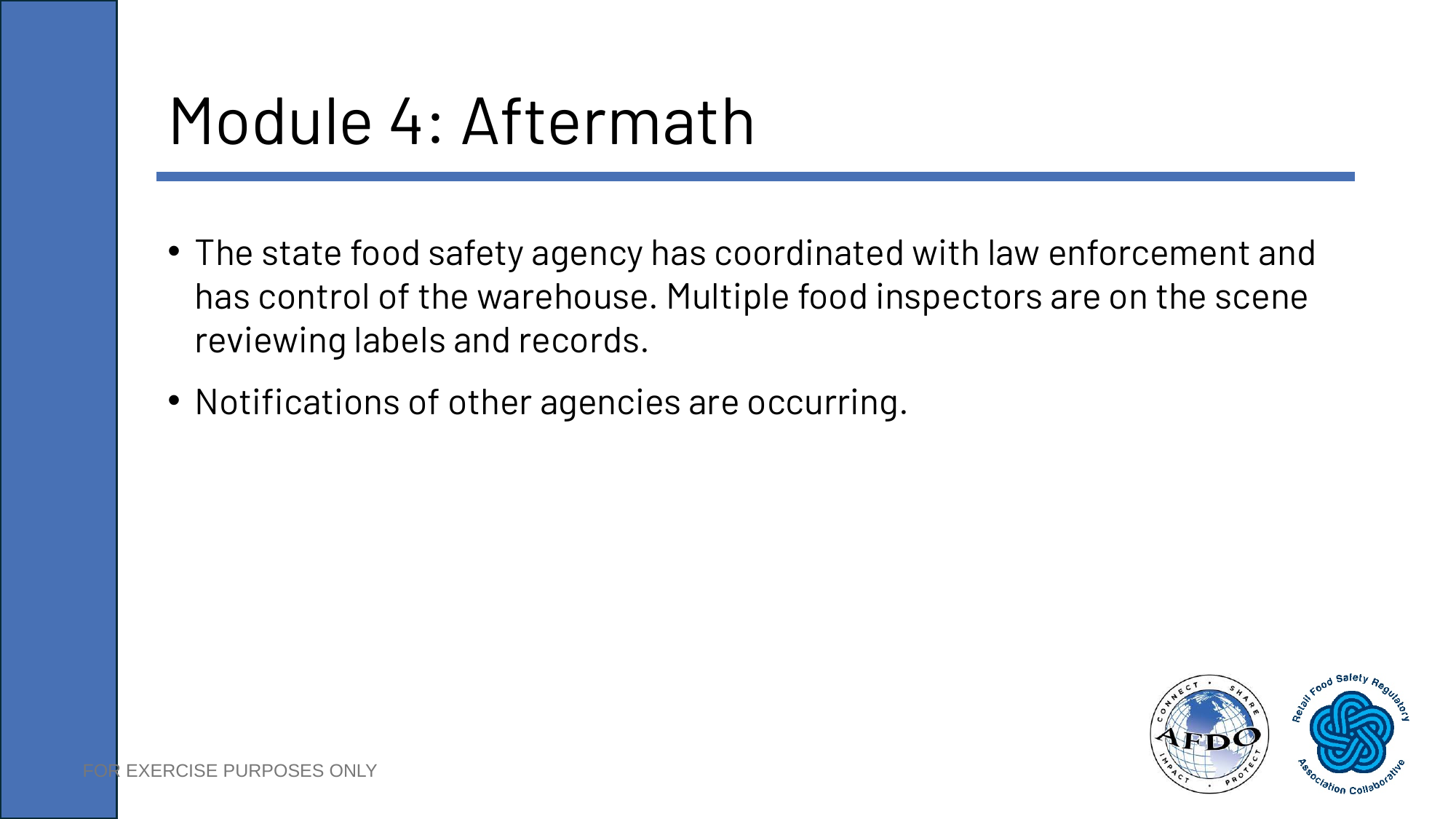

# Module 4: Aftermath
The state food safety agency has coordinated with law enforcement and has control of the warehouse. Multiple food inspectors are on the scene reviewing labels and records.
Notifications of other agencies are occurring.
FOR EXERCISE PURPOSES ONLY